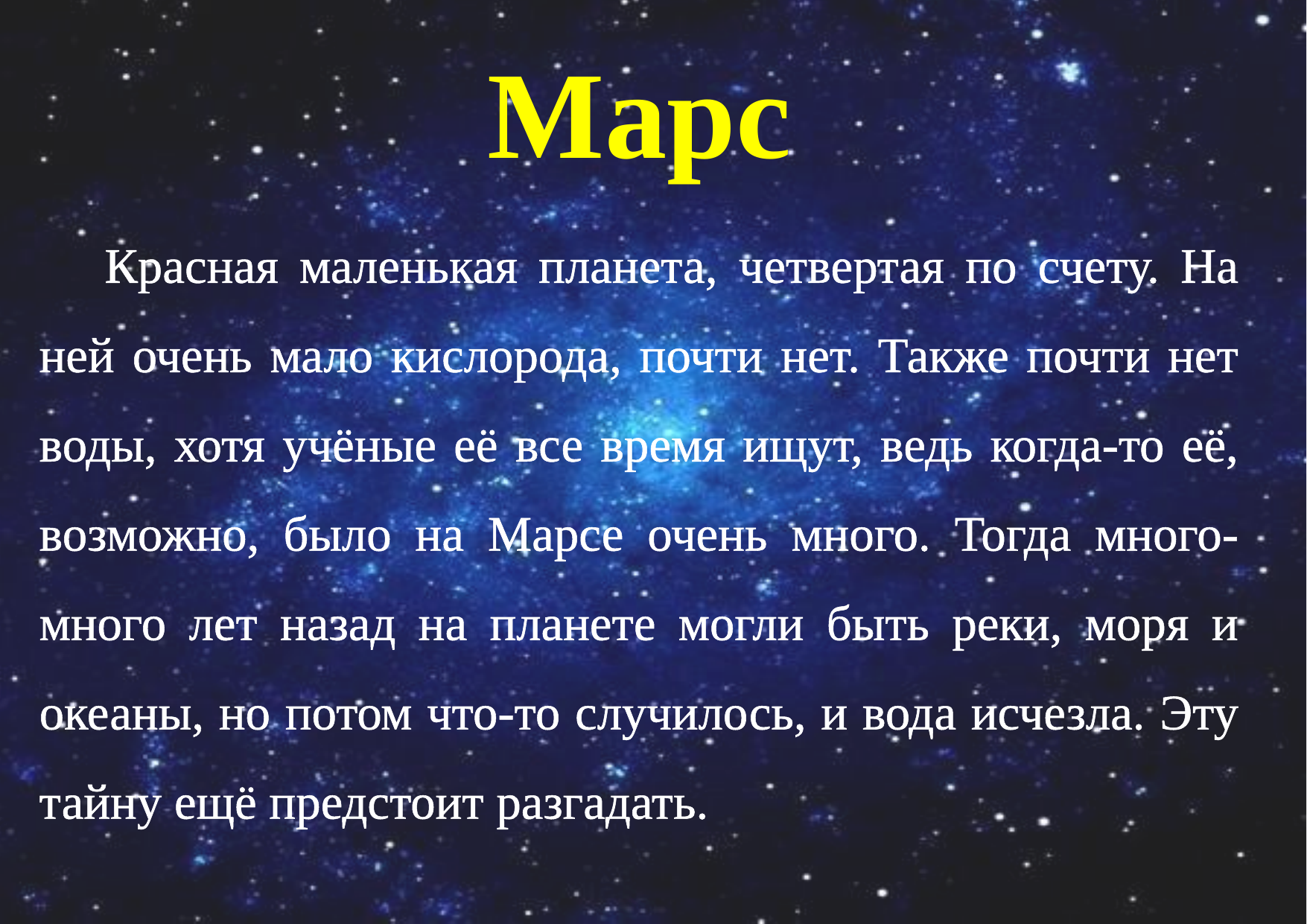

Марс
Красная маленькая планета, четвертая по счету. На ней очень мало кислорода, почти нет. Также почти нет воды, хотя учёные её все время ищут, ведь когда-то её, возможно, было на Марсе очень много. Тогда много-много лет назад на планете могли быть реки, моря и океаны, но потом что-то случилось, и вода исчезла. Эту тайну ещё предстоит разгадать.